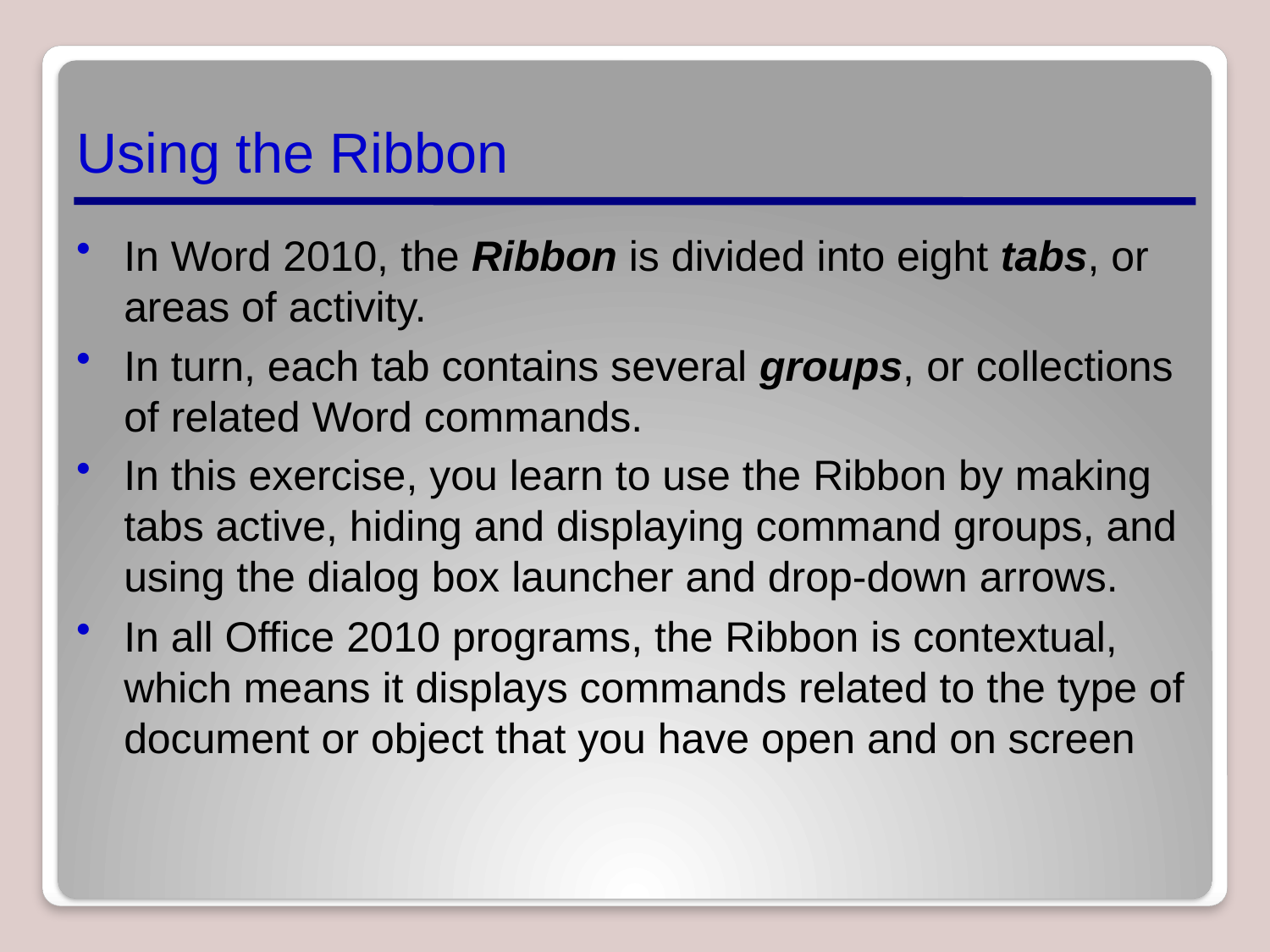

# Using the Ribbon
In Word 2010, the Ribbon is divided into eight tabs, or areas of activity.
In turn, each tab contains several groups, or collections of related Word commands.
In this exercise, you learn to use the Ribbon by making tabs active, hiding and displaying command groups, and using the dialog box launcher and drop-down arrows.
In all Office 2010 programs, the Ribbon is contextual, which means it displays commands related to the type of document or object that you have open and on screen